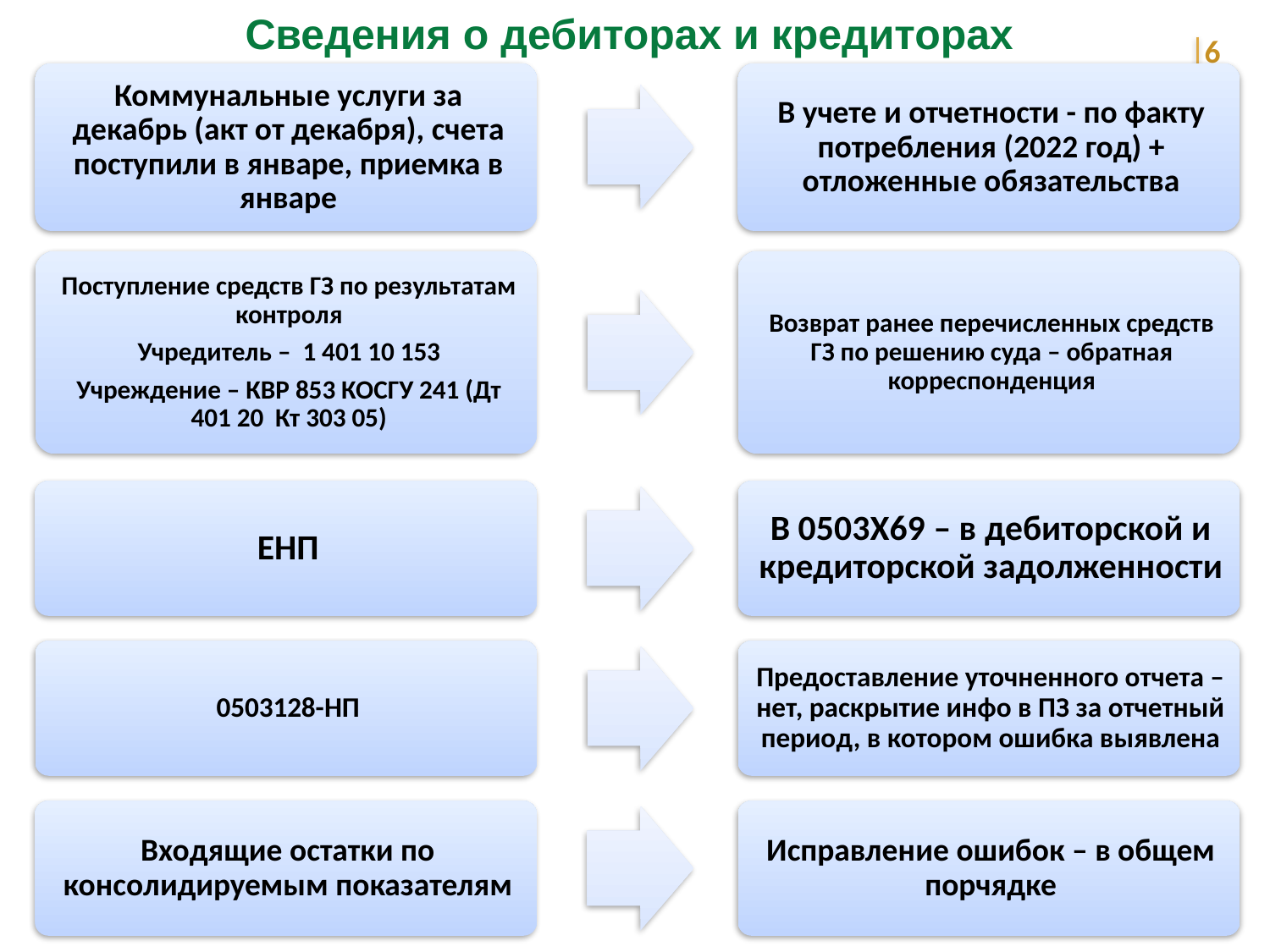

Сведения о дебиторах и кредиторах
6
Коммунальные услуги за декабрь (акт от декабря), счета поступили в январе, приемка в январе

В учете и отчетности - по факту потребления (2022 год) + отложенные обязательства
Поступление средств ГЗ по результатам контроля
Учредитель –  1 401 10 153
Учреждение – КВР 853 КОСГУ 241 (Дт 401 20  Кт 303 05)

Возврат ранее перечисленных средств ГЗ по решению суда – обратная корреспонденция
ЕНП

В 0503Х69 – в дебиторской и кредиторской задолженности
0503128-НП

Предоставление уточненного отчета – нет, раскрытие инфо в ПЗ за отчетный период, в котором ошибка выявлена
Входящие остатки по консолидируемым показателям

Исправление ошибок – в общем порчядке